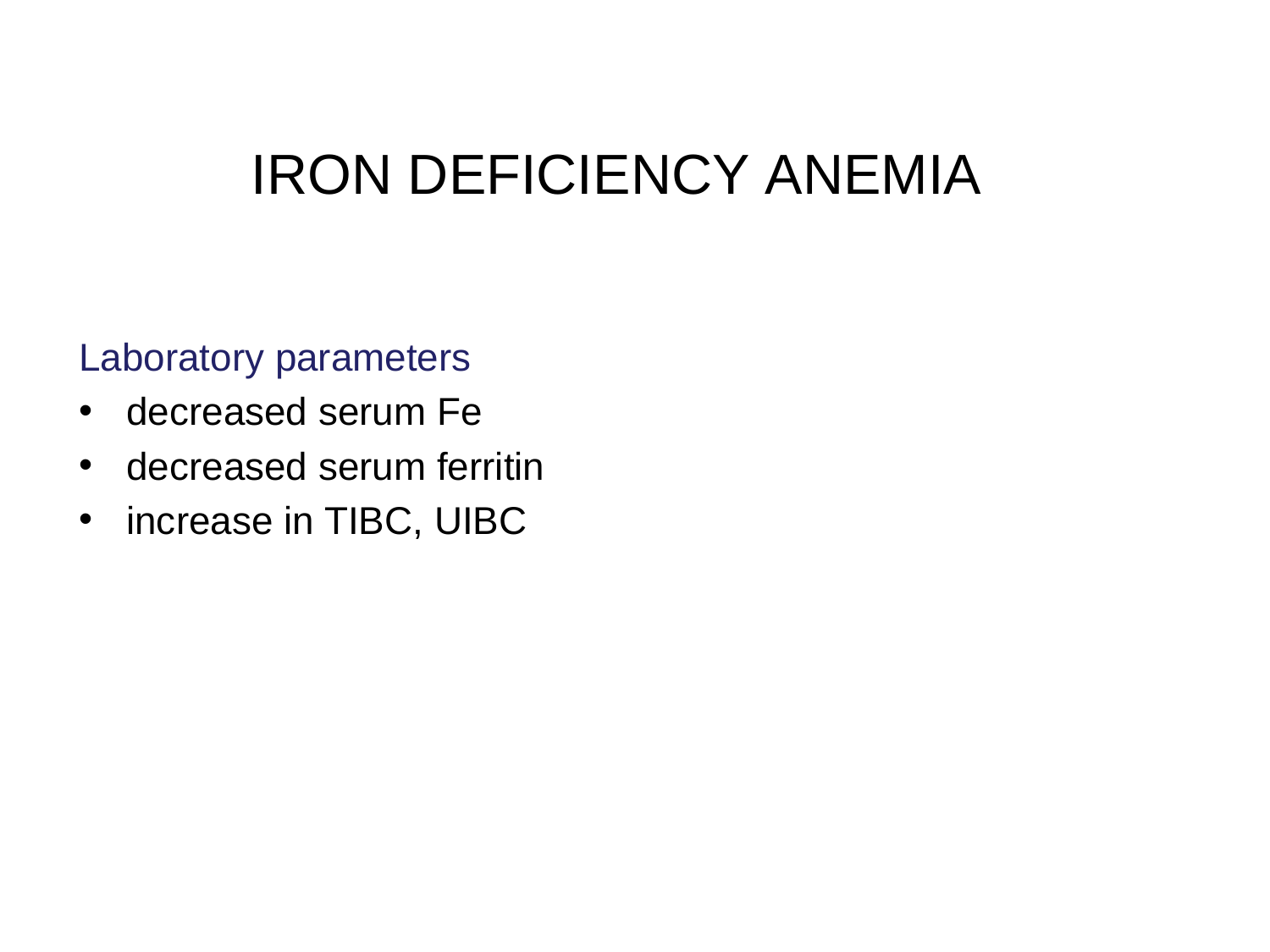

# IRON DEFICIENCY ANEMIA
Laboratory parameters
decreased serum Fe
decreased serum ferritin
increase in TIBC, UIBC